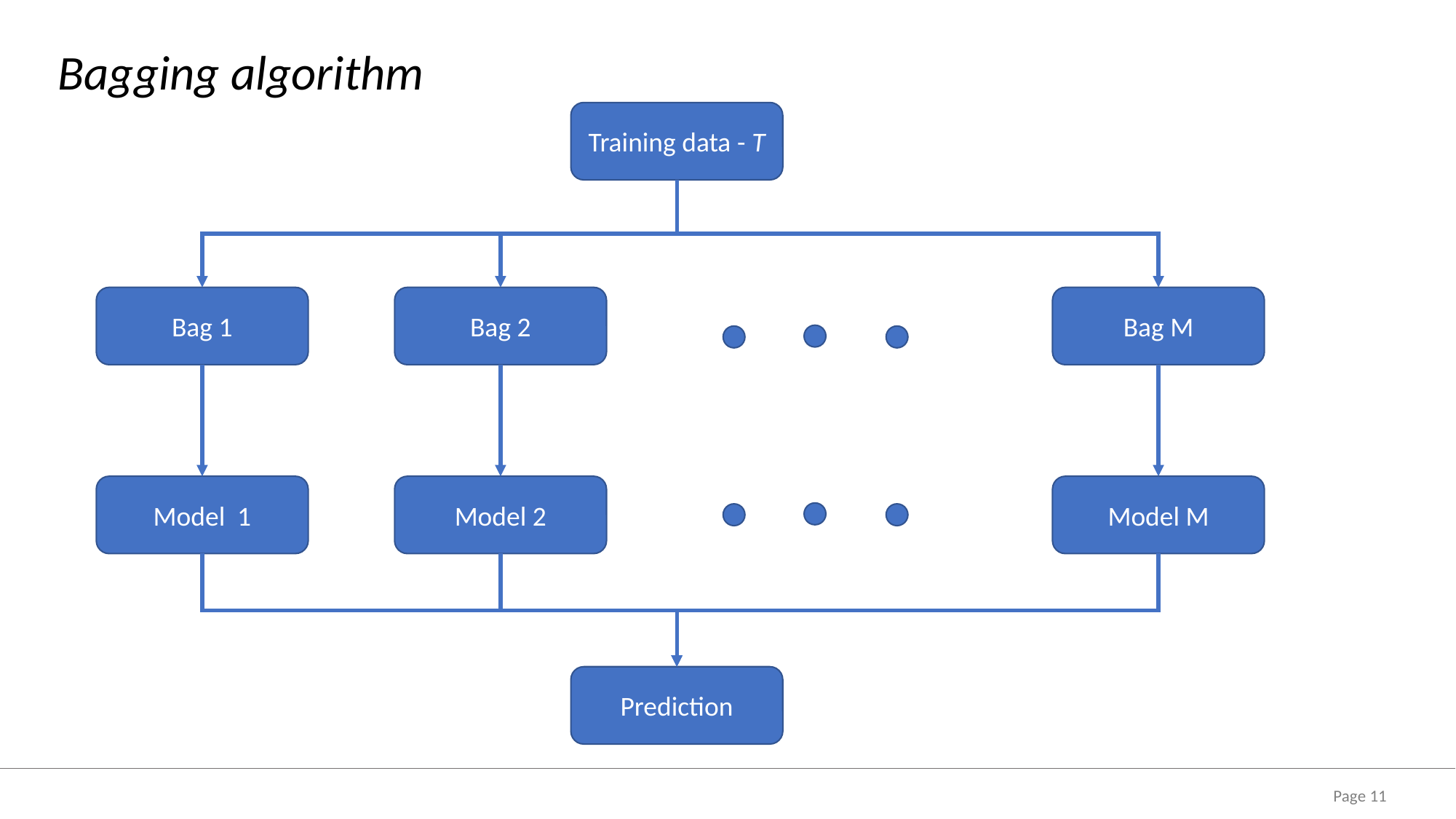

# Bagging algorithm

Training data - T
Bag 1
Bag 2
Bag M

Model  1
Model 2
Model M

Prediction